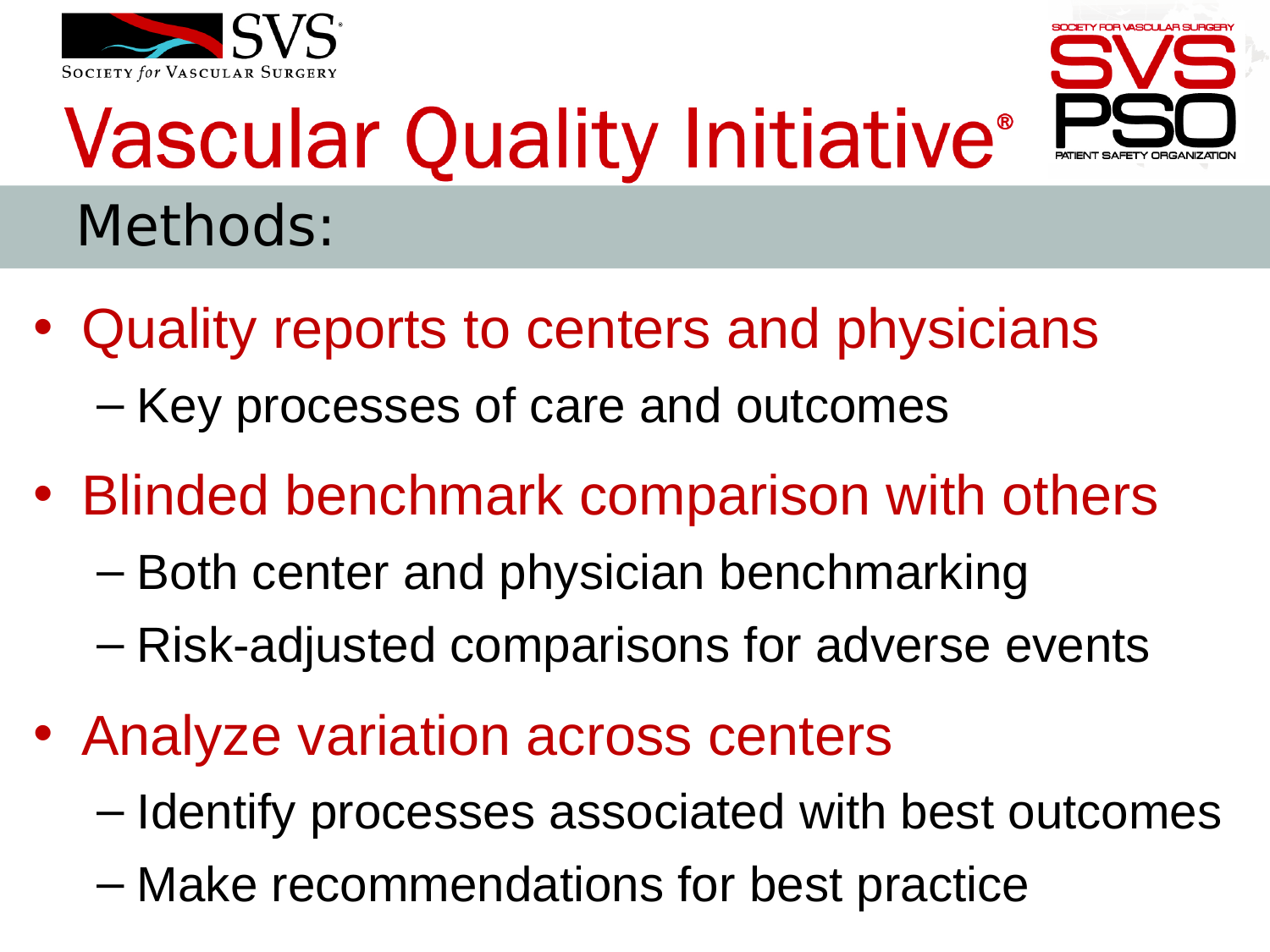

Methods:
Quality reports to centers and physicians
Key processes of care and outcomes
Blinded benchmark comparison with others
Both center and physician benchmarking
Risk-adjusted comparisons for adverse events
Analyze variation across centers
Identify processes associated with best outcomes
Make recommendations for best practice